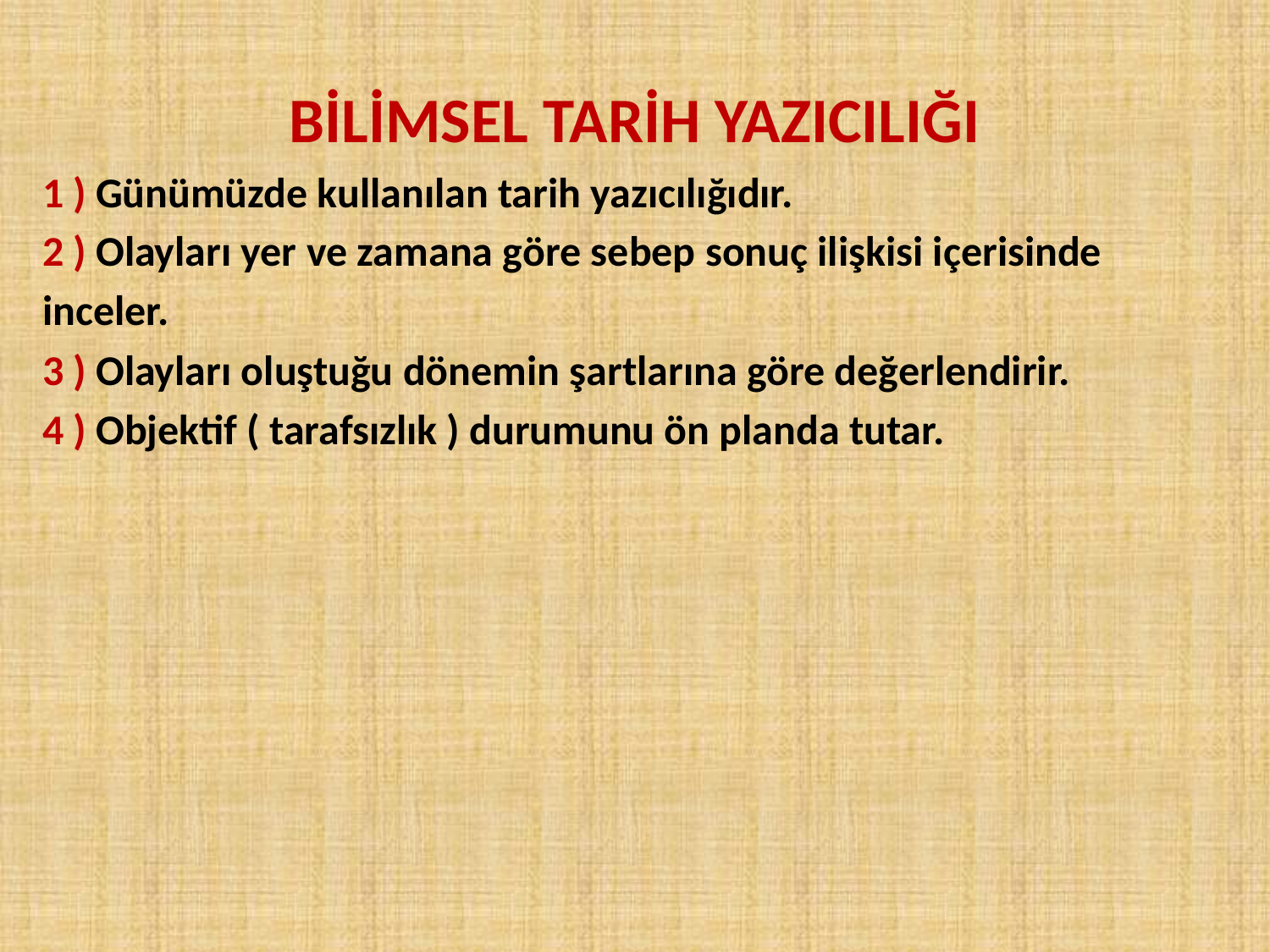

# BİLİMSEL TARİH YAZICILIĞI
1 ) Günümüzde kullanılan tarih yazıcılığıdır.
2 ) Olayları yer ve zamana göre sebep sonuç ilişkisi içerisinde
inceler.
3 ) Olayları oluştuğu dönemin şartlarına göre değerlendirir.
4 ) Objektif ( tarafsızlık ) durumunu ön planda tutar.